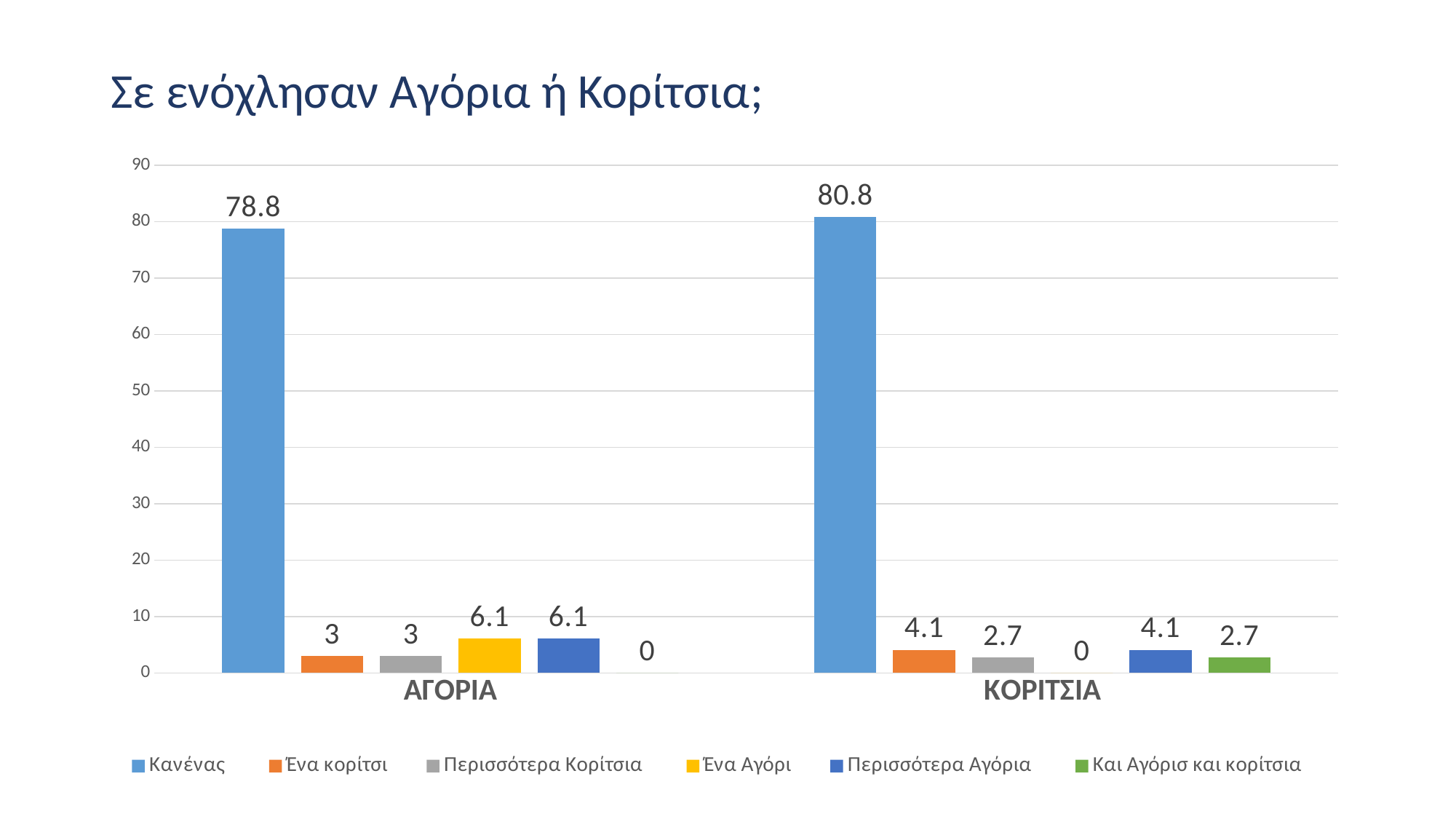

# Σε ενόχλησαν Αγόρια ή Κορίτσια;

### Chart

| Category | Κανένας  | Ένα κορίτσι | Περισσότερα Κορίτσια  | Ένα Αγόρι | Περισσότερα Αγόρια  | Και Αγόρισ και κορίτσια  |
|---|---|---|---|---|---|---|
| ΑΓΟΡΙΑ | 78.8 | 3.0 | 3.0 | 6.1 | 6.1 | 0.0 |
| ΚΟΡΙΤΣΙΑ | 80.8 | 4.1 | 2.7 | 0.0 | 4.1 | 2.7 |